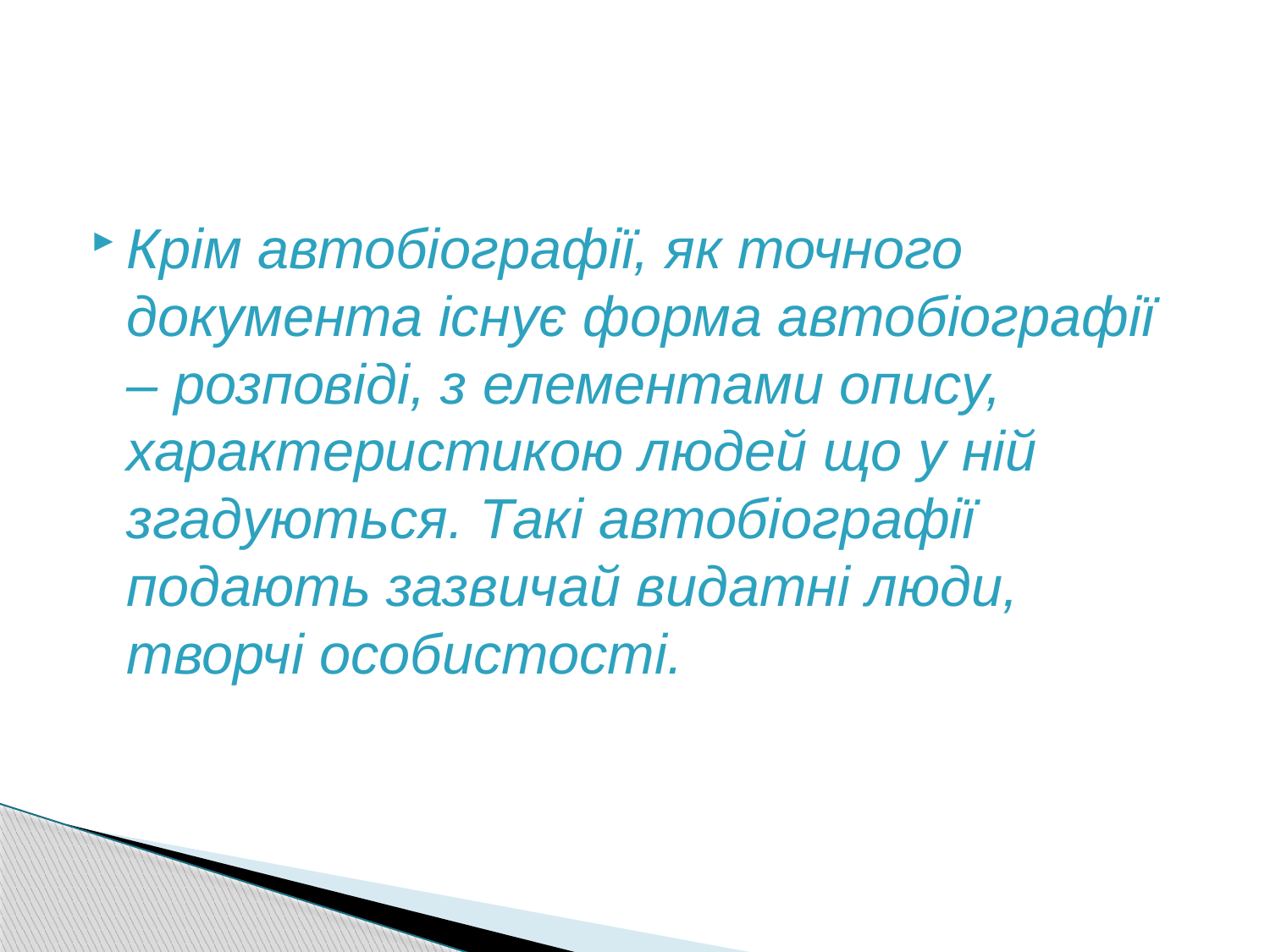

#
Крім автобіографії, як точного документа існує форма автобіографії – розповіді, з елементами опису, характеристикою людей що у ній згадуються. Такі автобіографії подають зазвичай видатні люди, творчі особистості.